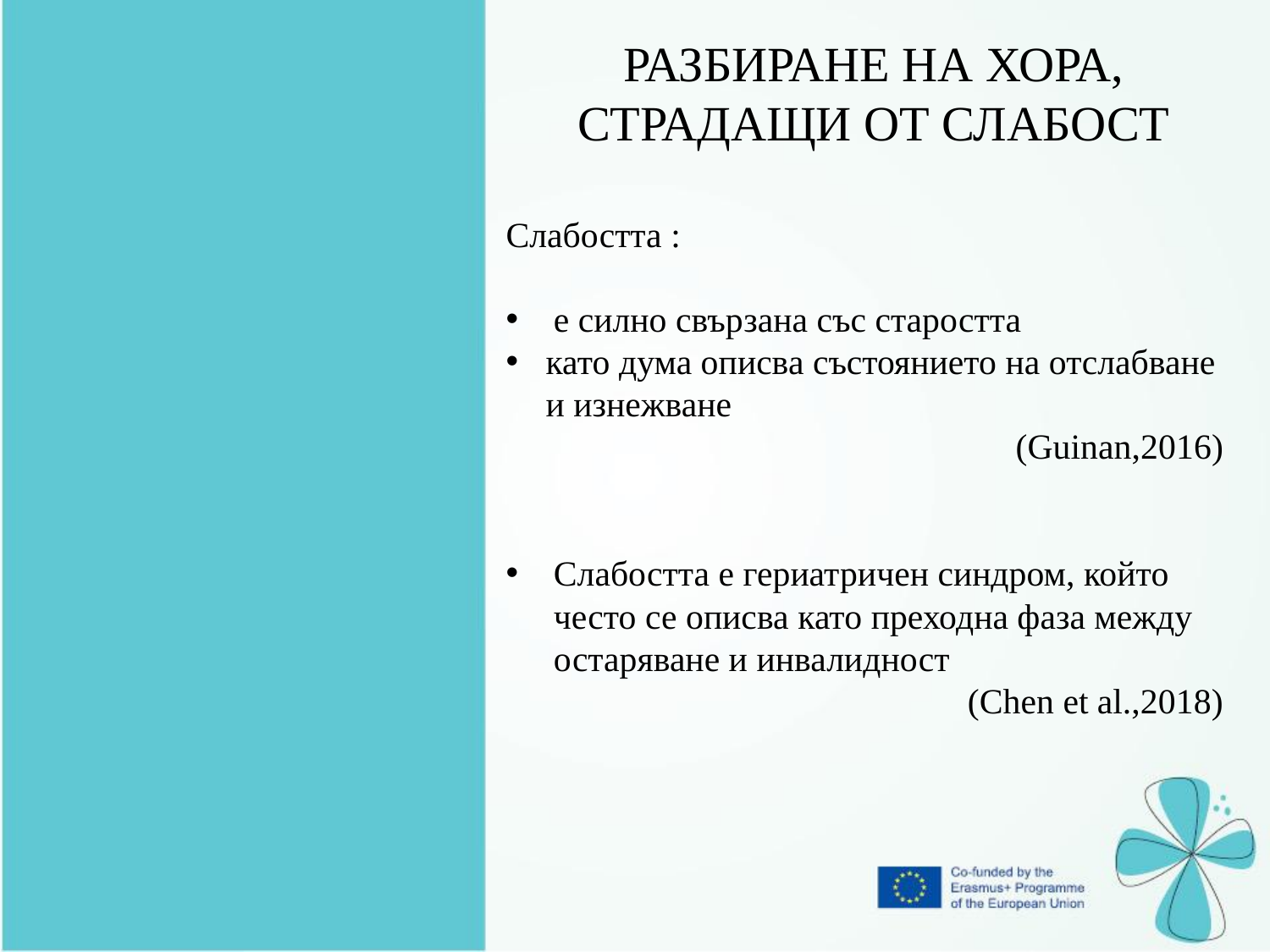

РАЗБИРАНЕ НА ХОРА, СТРАДАЩИ ОТ СЛАБОСТ
Слабостта :

е силно свързана със старостта
като дума описва състоянието на отслабване и изнежване
(Guinan,2016)

Слабостта е гериатричен синдром, който често се описва като преходна фаза между остаряване и инвалидност
(Chen et al.,2018)